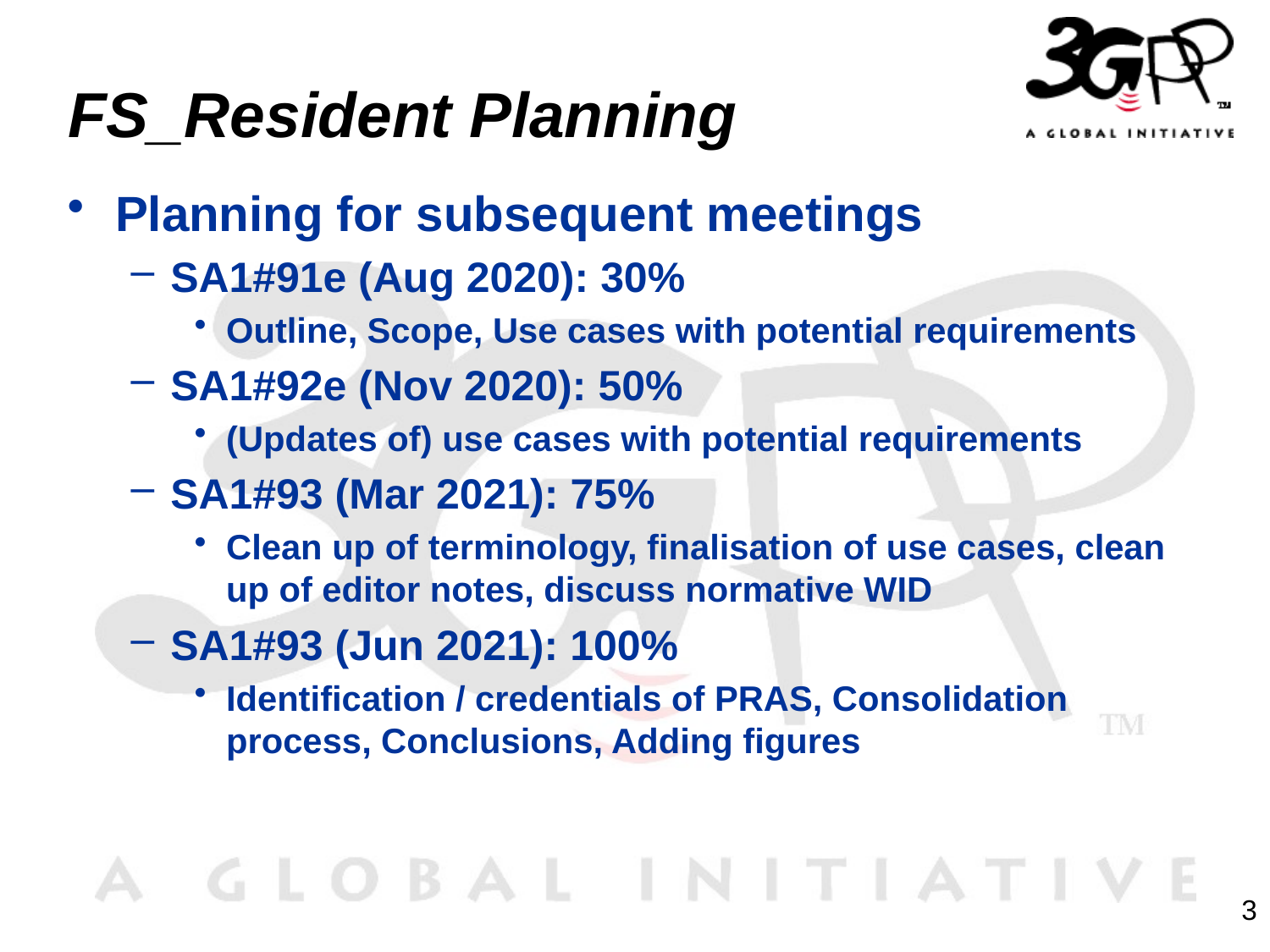

# FS_Resident Planning
Planning for subsequent meetings
SA1#91e (Aug 2020): 30%
Outline, Scope, Use cases with potential requirements
SA1#92e (Nov 2020): 50%
(Updates of) use cases with potential requirements
SA1#93 (Mar 2021): 75%
Clean up of terminology, finalisation of use cases, clean up of editor notes, discuss normative WID
SA1#93 (Jun 2021): 100%
Identification / credentials of PRAS, Consolidation process, Conclusions, Adding figures

3